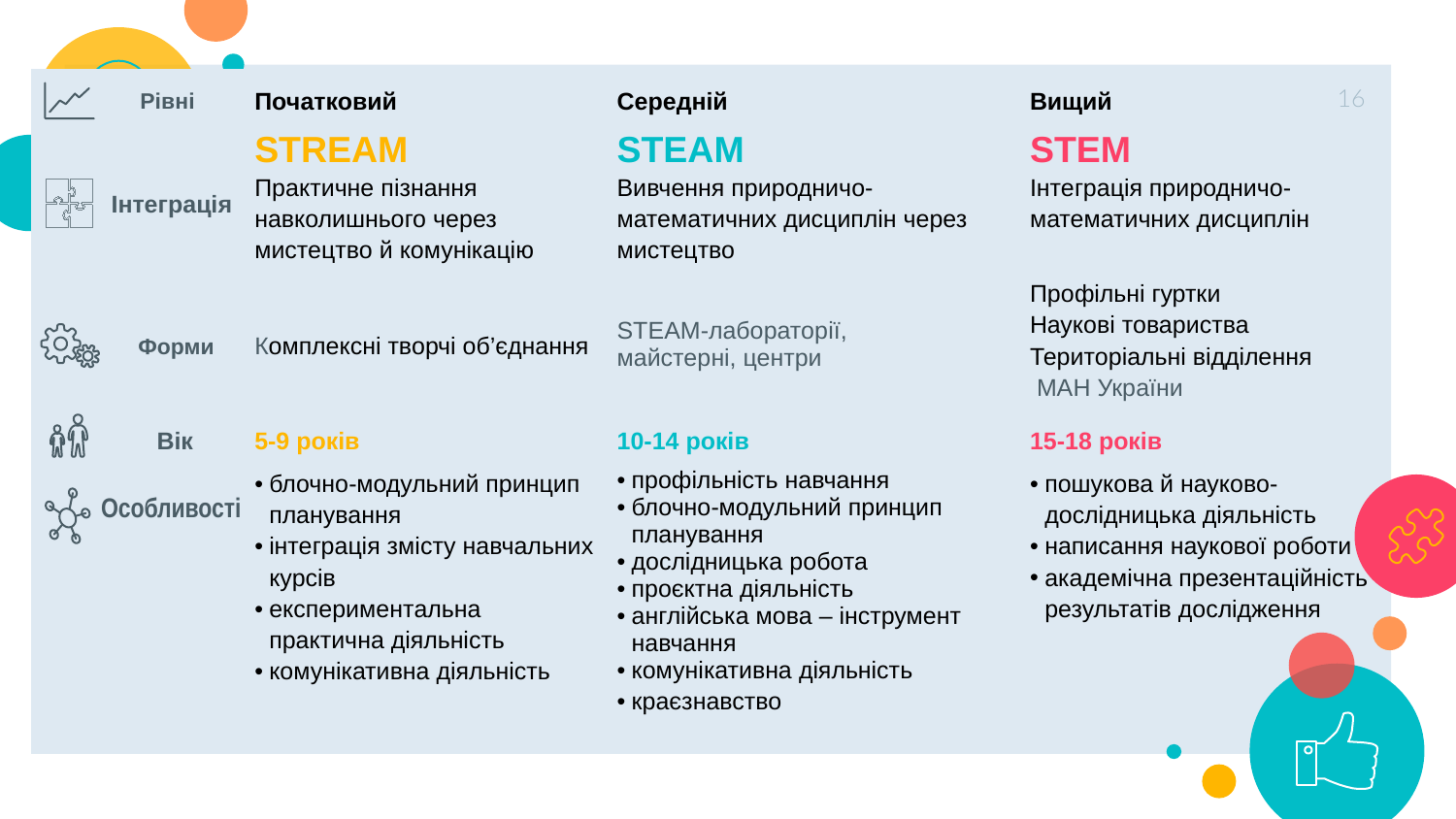

16
| Рівні | Початковий | Середній | Вищий |
| --- | --- | --- | --- |
| Інтеграція | STREAM Практичне пізнання навколишнього через мистецтво й комунікацію | STEAM Вивчення природничо-математичних дисциплін через мистецтво | STEM Інтеграція природничо-математичних дисциплін |
| Форми | Комплексні творчі об’єднання | STEAM-лабораторії, майстерні, центри | Профільні гуртки Наукові товариства Територіальні відділення МАН України |
| Вік | 5-9 років | 10-14 років | 15-18 років |
| Особливості | блочно-модульний принцип планування інтеграція змісту навчальних курсів експериментальна практична діяльність комунікативна діяльність | профільність навчання блочно-модульний принцип планування дослідницька робота проєктна діяльність англійська мова – інструмент навчання комунікативна діяльність краєзнавство | пошукова й науково-дослідницька діяльність написання наукової роботи академічна презентаційність результатів дослідження |